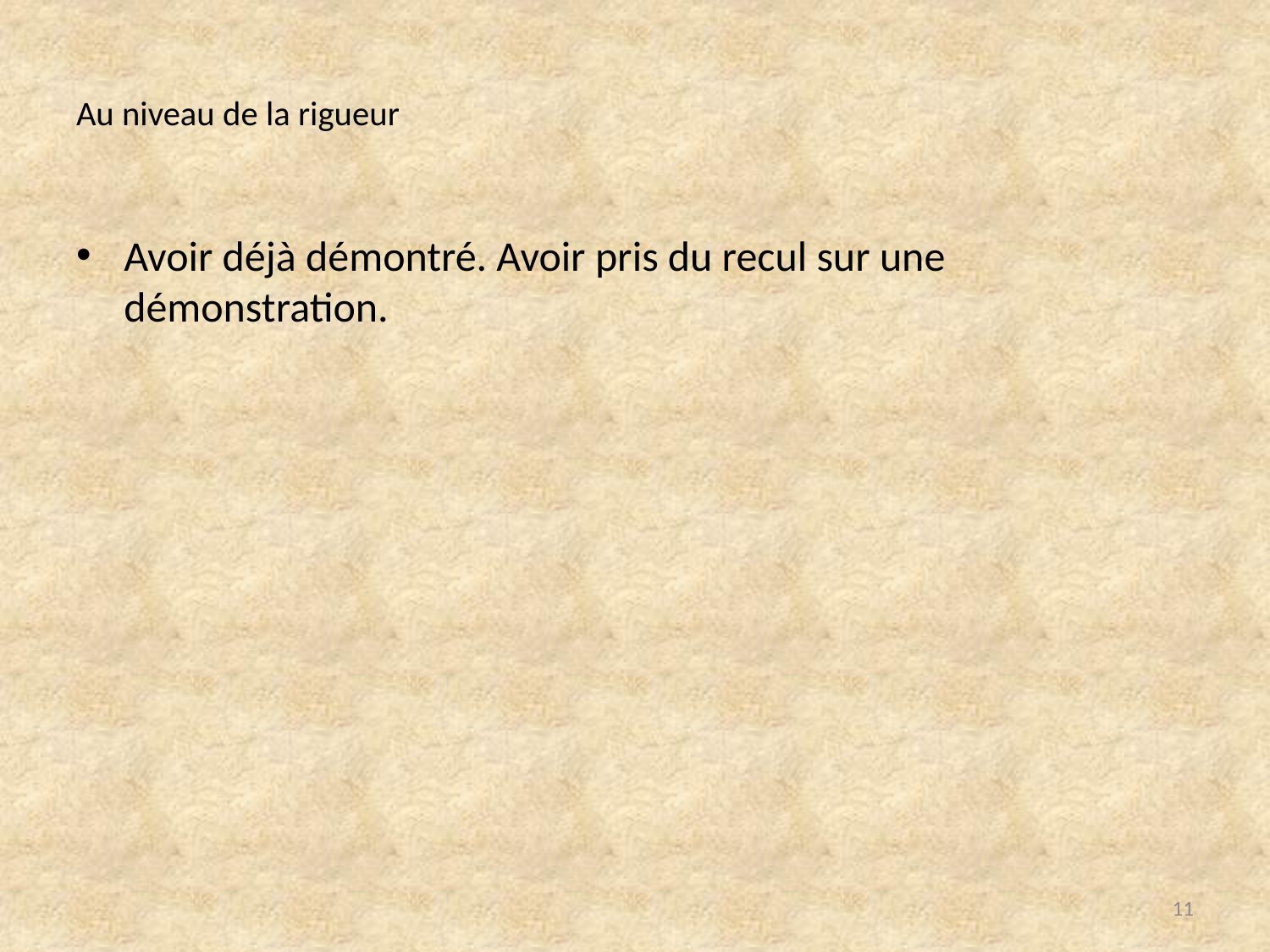

# Au niveau de la rigueur
Avoir déjà démontré. Avoir pris du recul sur une démonstration.

11